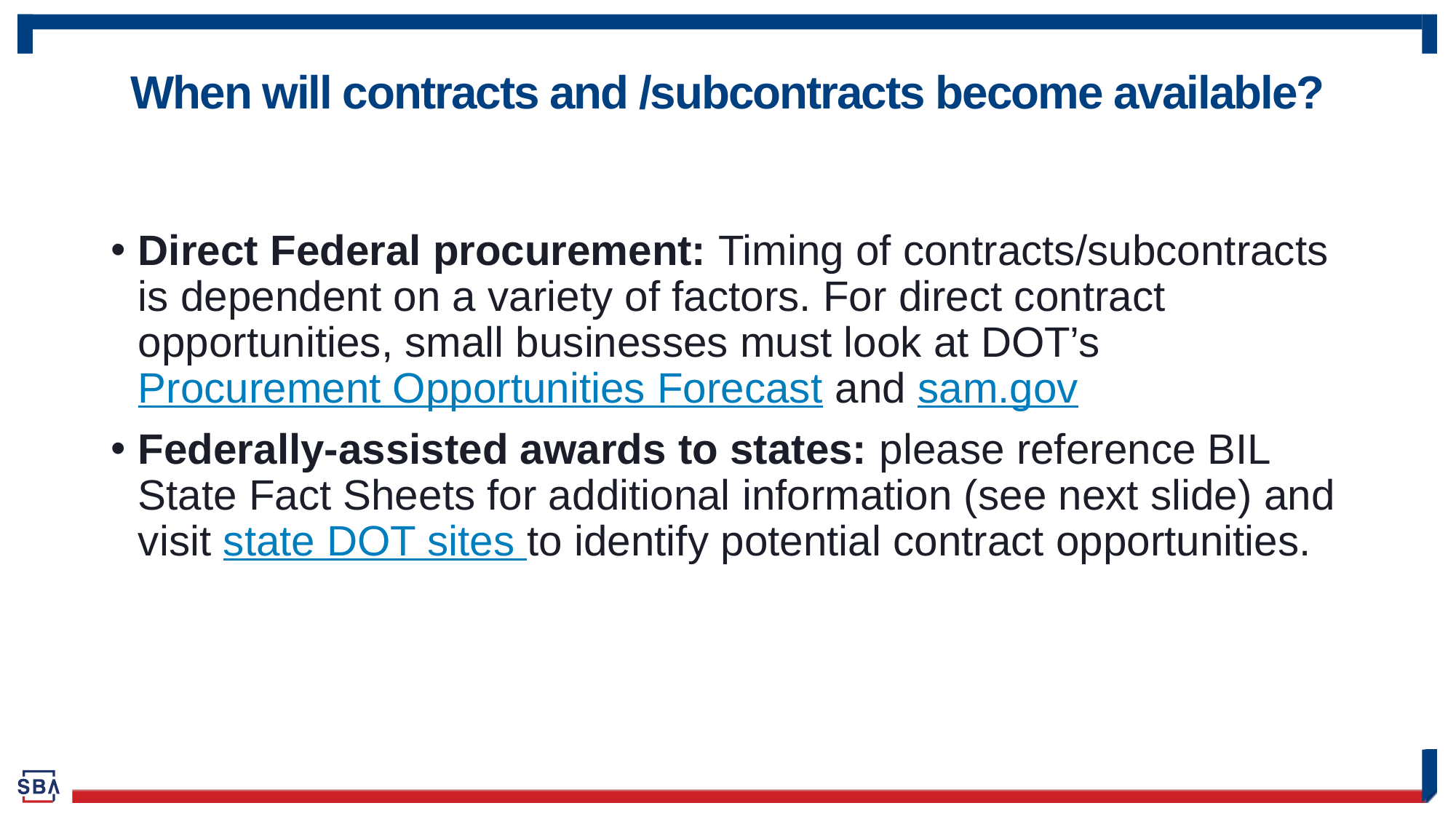

# When will contracts and /subcontracts become available?
Direct Federal procurement: Timing of contracts/subcontracts is dependent on a variety of factors. For direct contract opportunities, small businesses must look at DOT’s Procurement Opportunities Forecast and sam.gov
Federally-assisted awards to states: please reference BIL State Fact Sheets for additional information (see next slide) and visit state DOT sites to identify potential contract opportunities.